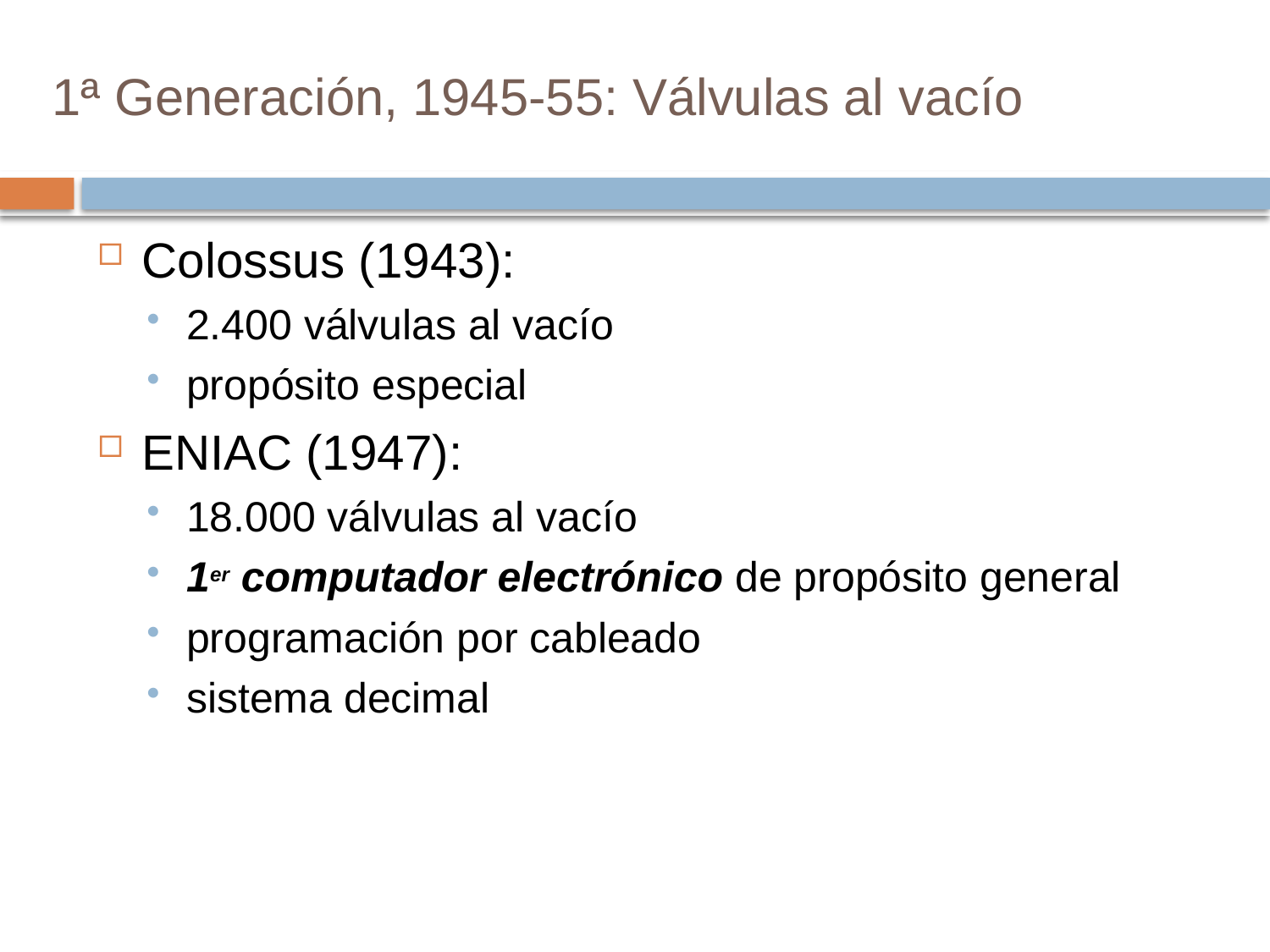

# 1ª Generación, 1945-55: Válvulas al vacío
Colossus (1943):
2.400 válvulas al vacío
propósito especial
ENIAC (1947):
18.000 válvulas al vacío
1er computador electrónico de propósito general
programación por cableado
sistema decimal